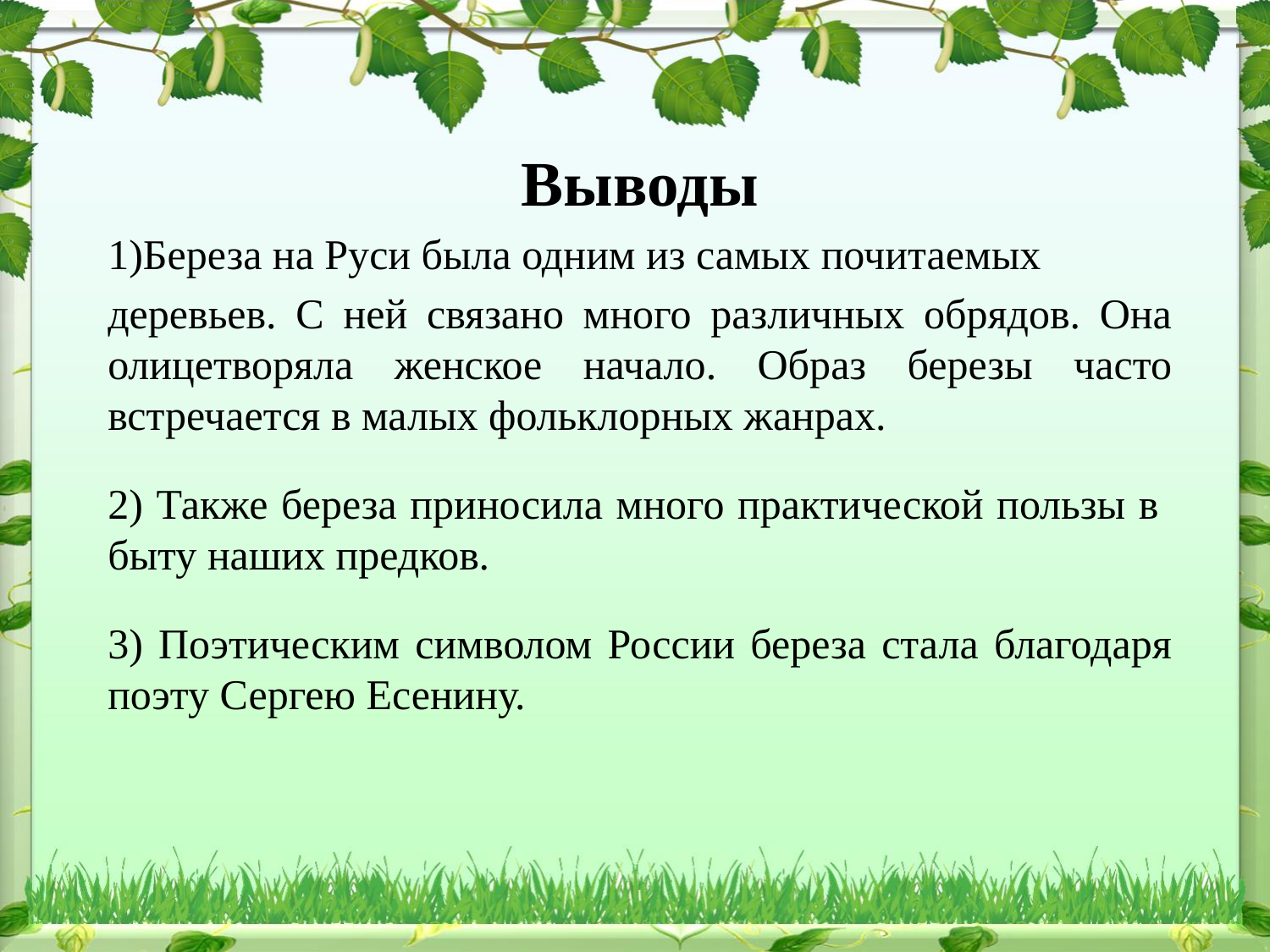

Выводы
Береза на Руси была одним из самых почитаемых
деревьев. С ней связано много различных обрядов. Она олицетворяла женское начало. Образ березы часто встречается в малых фольклорных жанрах.

2) Также береза приносила много практической пользы в  быту наших предков.

3) Поэтическим символом России береза стала благодаря поэту Сергею Есенину.